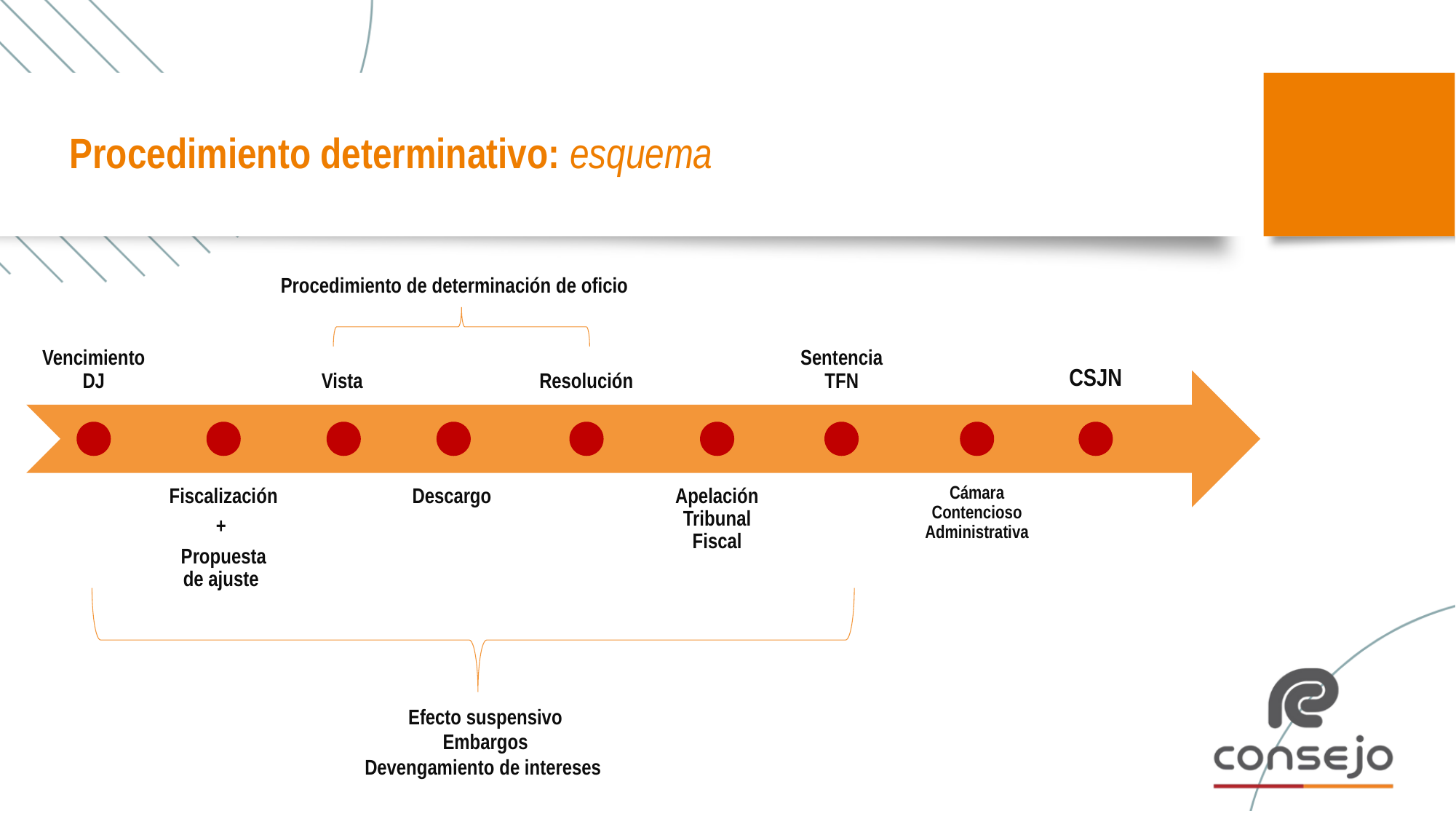

# Procedimiento determinativo: esquema

Procedimiento de determinación de oficio
Vencimiento DJ
Fiscalización
+
Propuesta de ajuste
Vista
Descargo
Resolución
Apelación Tribunal Fiscal
SentenciaTFN
Cámara Contencioso Administrativa
CSJN
Efecto suspensivo
Embargos
Devengamiento de intereses